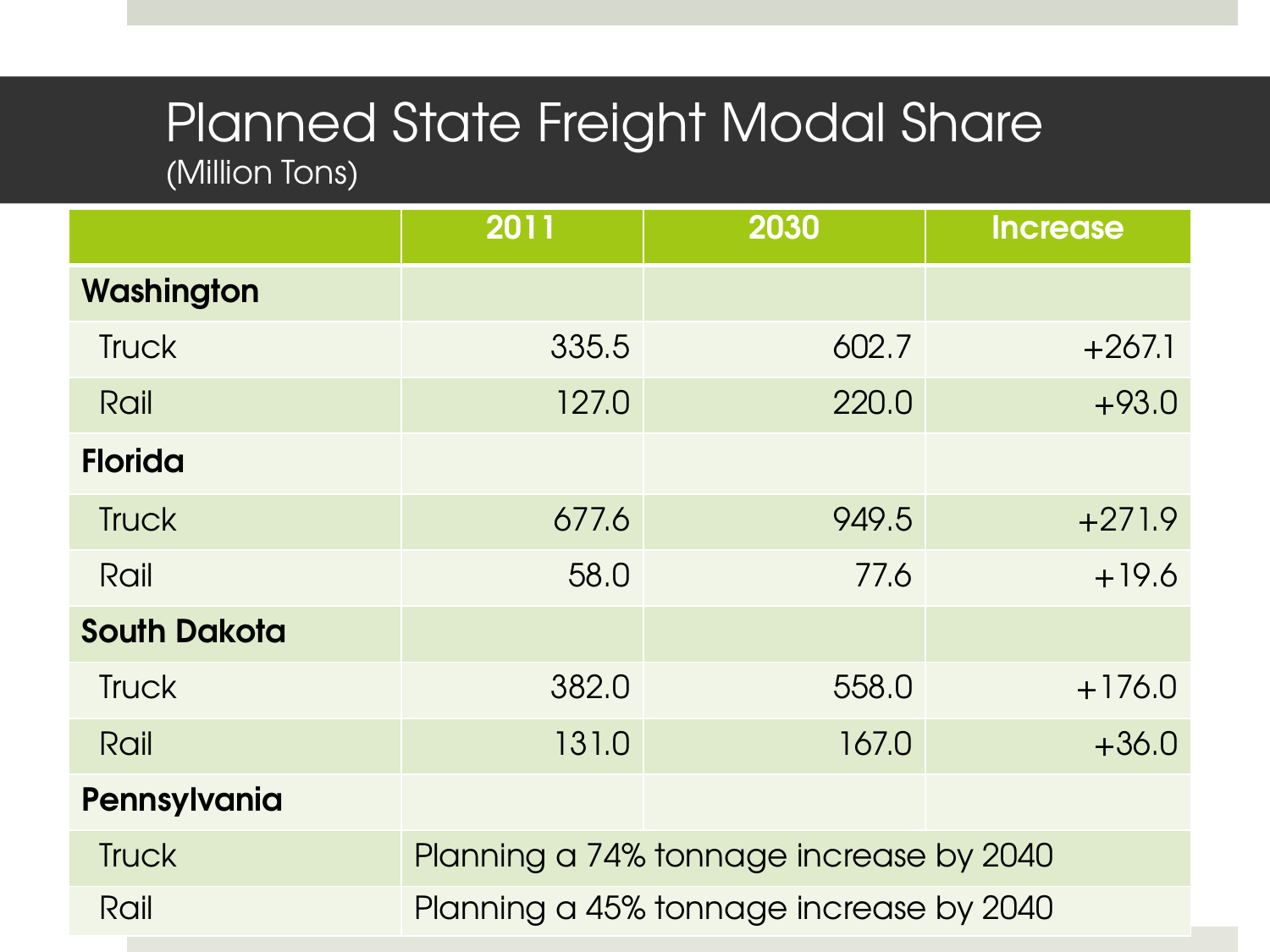

# Planned State Freight Modal Share (Million Tons)
|  | 2011 | 2030 | Increase |
| --- | --- | --- | --- |
| Washington |  |  |  |
| Truck | 335.5 | 602.7 | +267.1 |
| Rail | 127.0 | 220.0 | +93.0 |
| Florida |  |  |  |
| Truck | 677.6 | 949.5 | +271.9 |
| Rail | 58.0 | 77.6 | +19.6 |
| South Dakota |  |  |  |
| Truck | 382.0 | 558.0 | +176.0 |
| Rail | 131.0 | 167.0 | +36.0 |
| Pennsylvania |  |  |  |
| Truck | Planning a 74% tonnage increase by 2040 |  |  |
| Rail | Planning a 45% tonnage increase by 2040 |  |  |